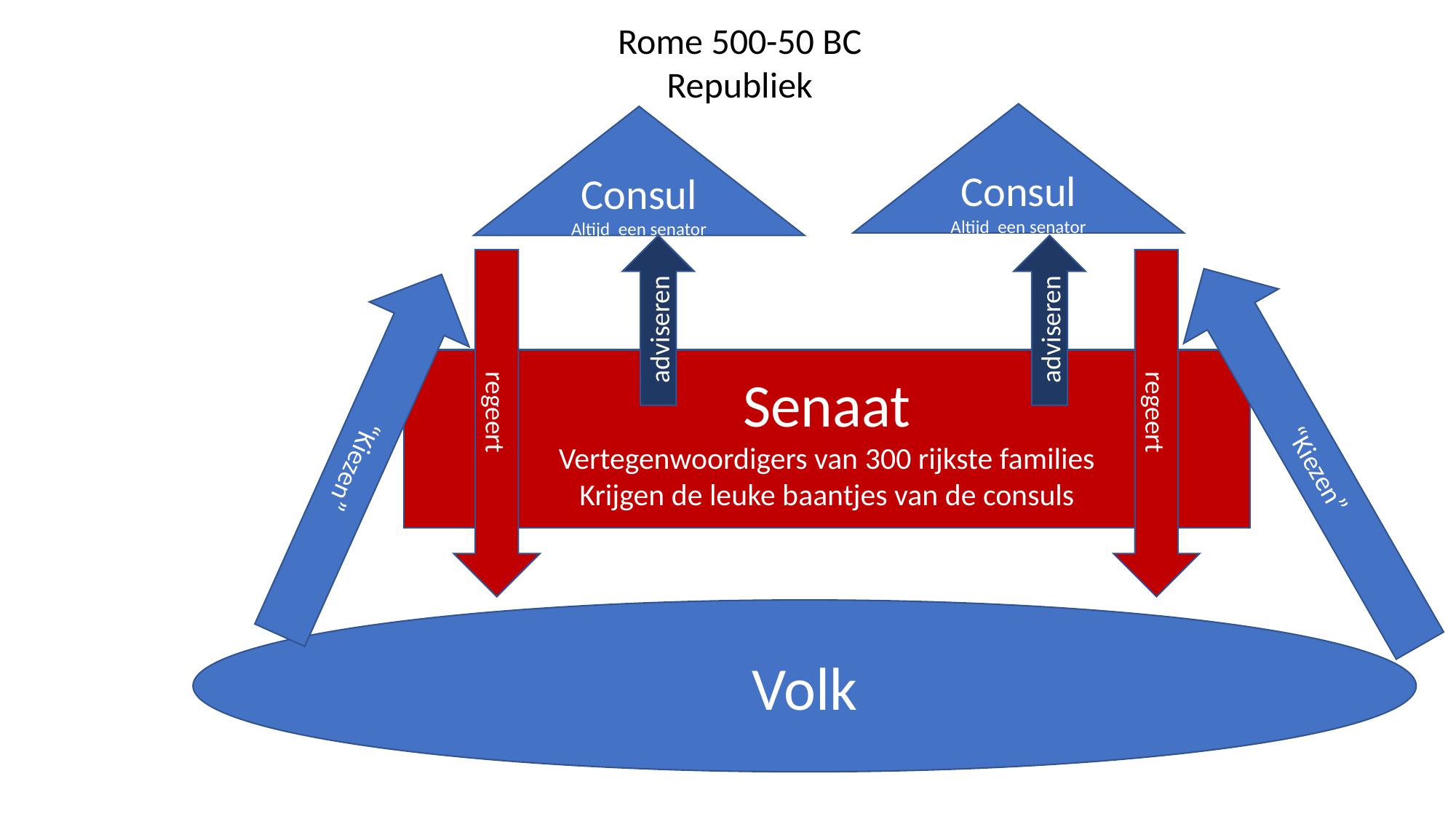

Rome 500-50 BC
Republiek
Consul
Altijd  een senator
Consul
Altijd  een senator
adviseren
adviseren
Senaat
Vertegenwoordigers van 300 rijkste families
Krijgen de leuke baantjes van de consuls
regeert
regeert
“Kiezen”
“Kiezen”
Volk